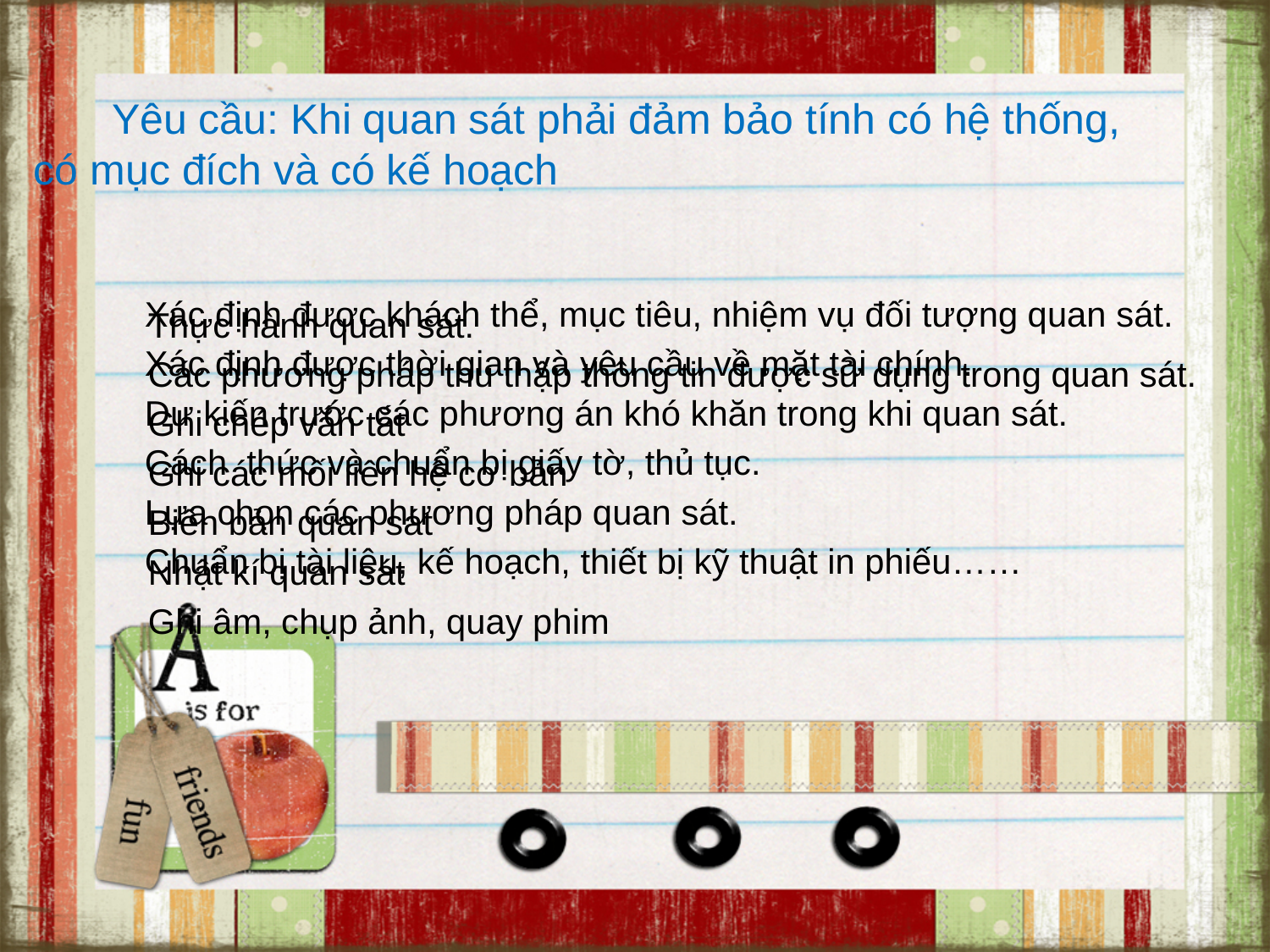

# Yêu cầu: Khi quan sát phải đảm bảo tính có hệ thống, có mục đích và có kế hoạch
	Xác định được khách thể, mục tiêu, nhiệm vụ đối tượng quan sát.
	Xác định được thời gian và yêu cầu về mặt tài chính.
	Dự kiến trước các phương án khó khăn trong khi quan sát.
	Cách  thức và chuẩn bị giấy tờ, thủ tục.
	Lựa chọn các phương pháp quan sát.
	Chuẩn bị tài liệu, kế hoạch, thiết bị kỹ thuật in phiếu……
	Thực hành quan sát.
	Các phương pháp thu thập thông tin được sử dụng trong quan sát.
	Ghi chép vắn tắt
	Ghi các mối liên hệ cơ bản
	Biên bản quan sát
	Nhật kí quan sát
	Ghi âm, chụp ảnh, quay phim